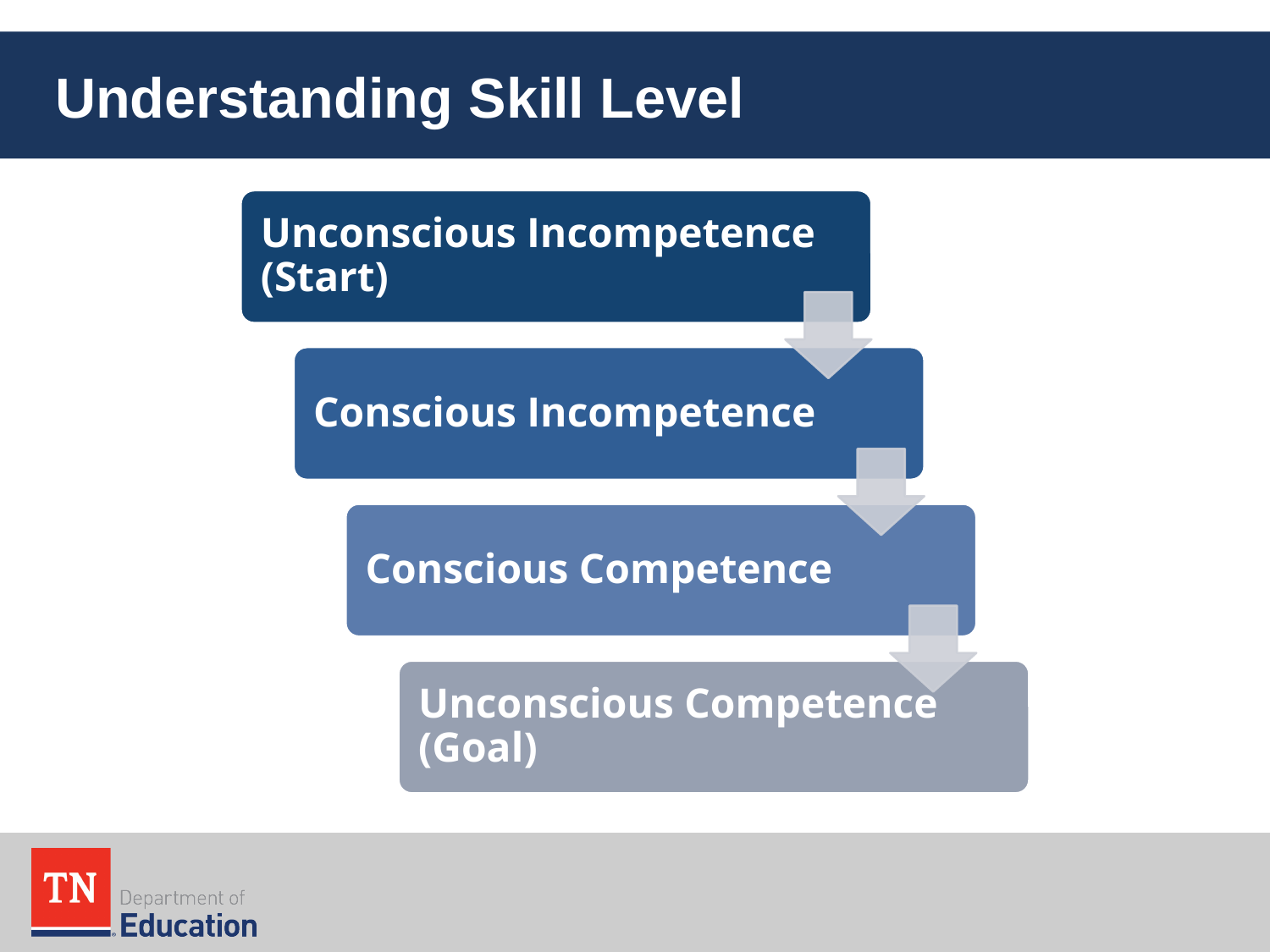

# Understanding Skill Level
Unconscious Incompetence (Start)
Conscious Incompetence
Conscious Competence
Unconscious Competence (Goal)